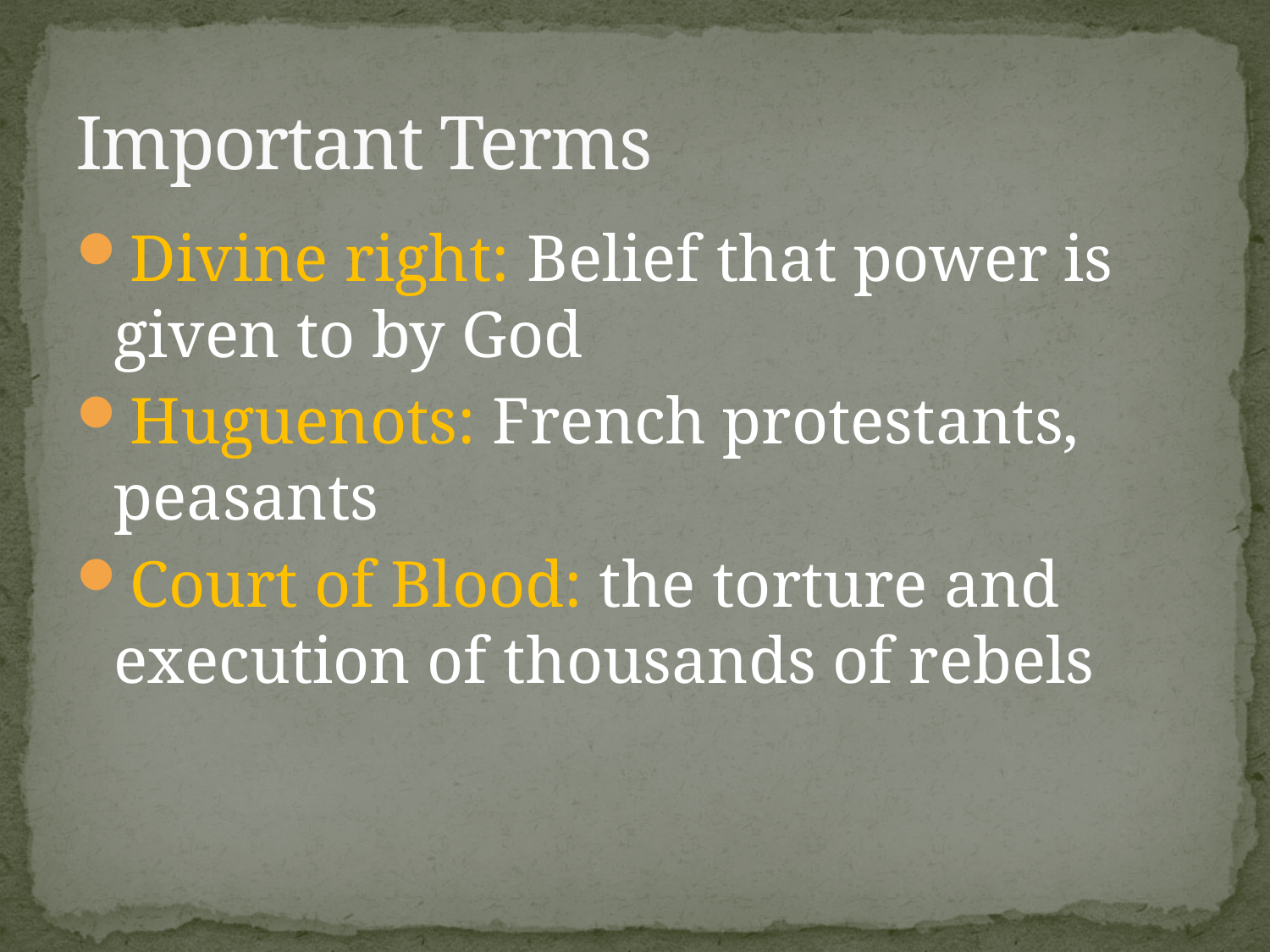

# Important Terms
Divine right: Belief that power is given to by God
Huguenots: French protestants, peasants
Court of Blood: the torture and execution of thousands of rebels